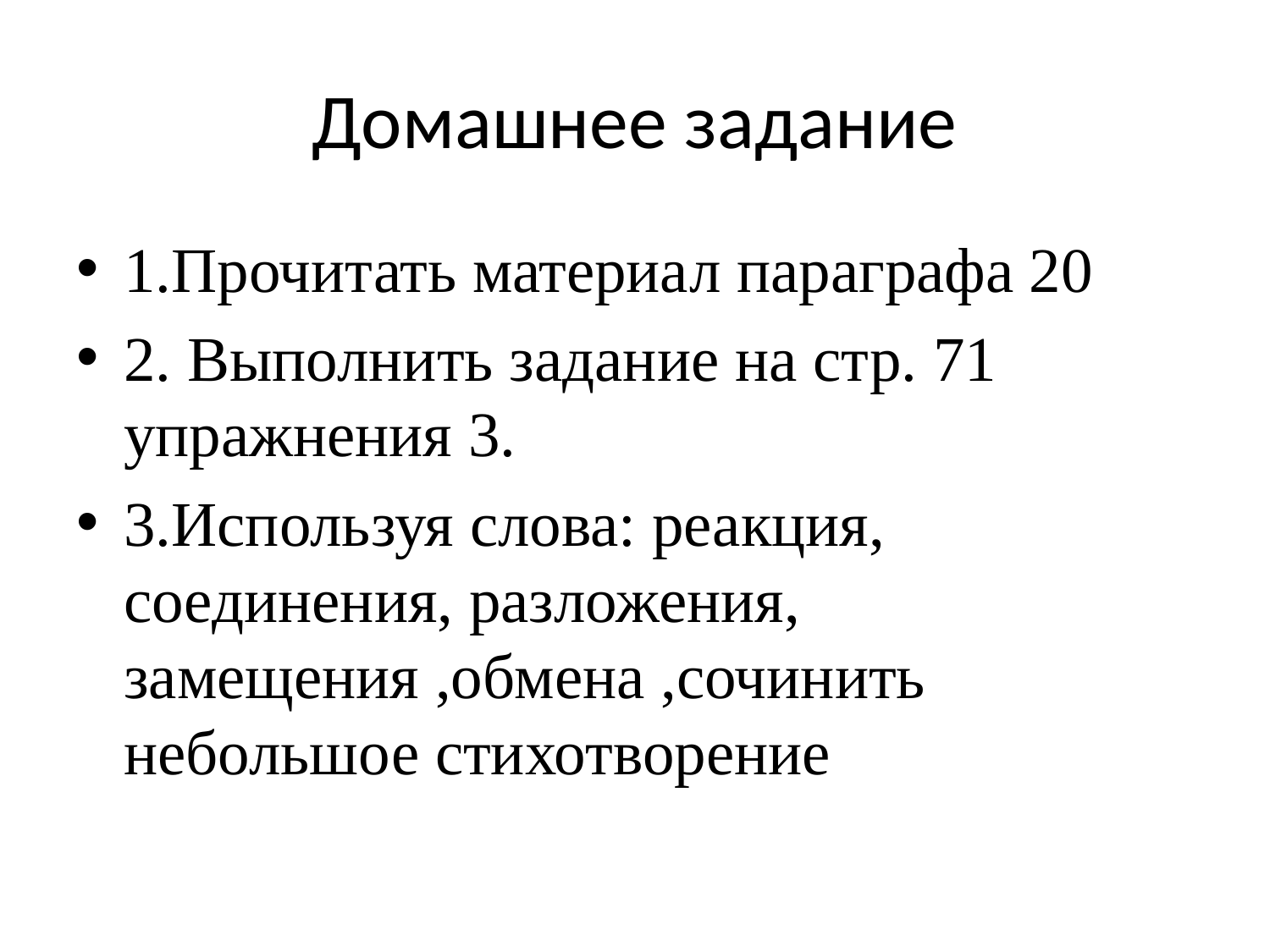

# Домашнее задание
1.Прочитать материал параграфа 20
2. Выполнить задание на стр. 71 упражнения 3.
3.Используя слова: реакция, соединения, разложения, замещения ,обмена ,сочинить небольшое стихотворение